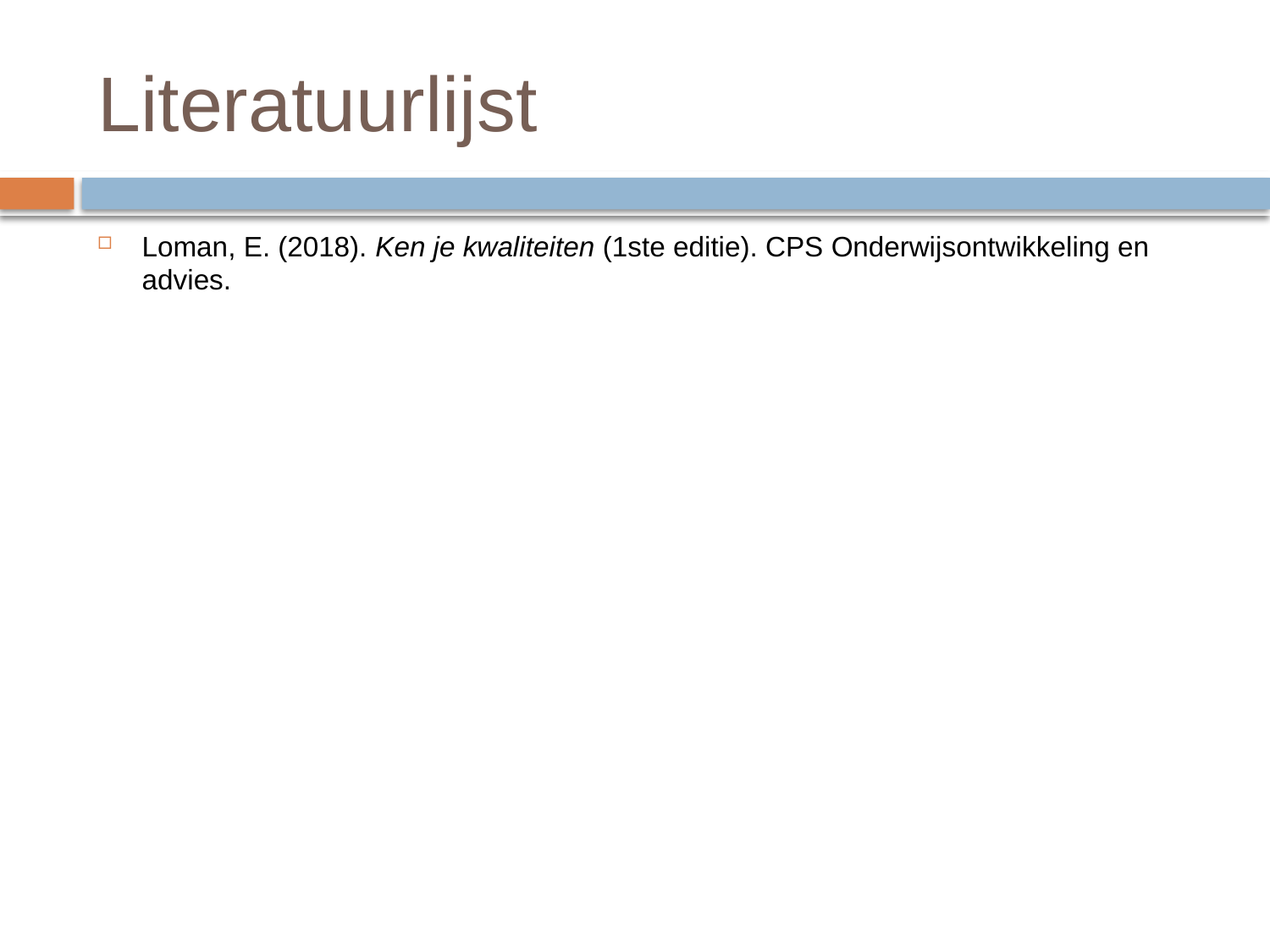

# Literatuurlijst
Loman, E. (2018). Ken je kwaliteiten (1ste editie). CPS Onderwijsontwikkeling en advies.